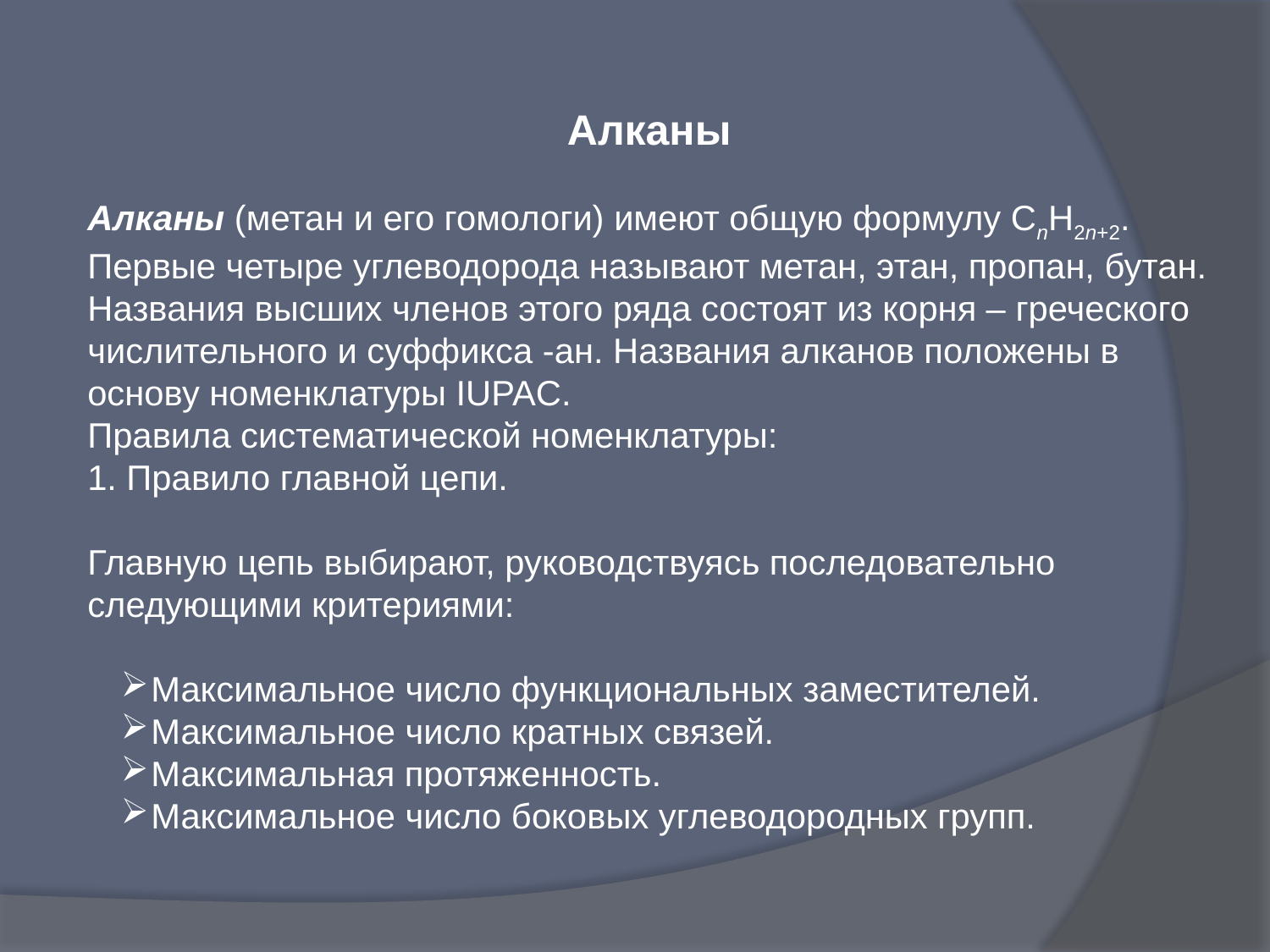

Алканы

Алканы (метан и его гомологи) имеют общую формулу CnH2n+2. Первые четыре углеводорода называют метан, этан, пропан, бутан. Названия высших членов этого ряда состоят из корня – греческого числительного и суффикса -ан. Названия алканов положены в основу номенклатуры IUPAC.
Правила систематической номенклатуры:
1. Правило главной цепи.

Главную цепь выбирают, руководствуясь последовательно следующими критериями:

Максимальное число функциональных заместителей.
Максимальное число кратных связей.
Максимальная протяженность.
Максимальное число боковых углеводородных групп.